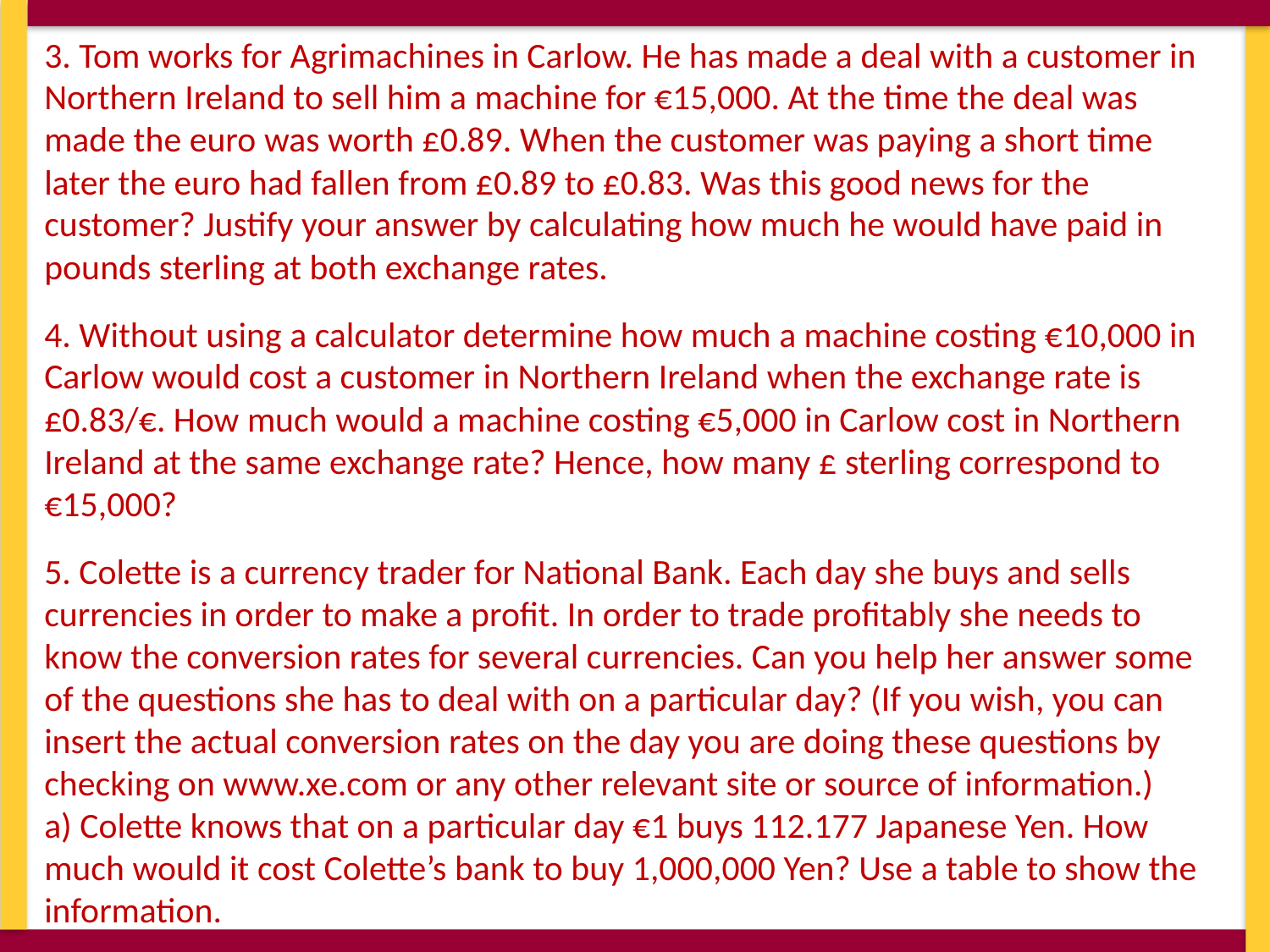

3. Tom works for Agrimachines in Carlow. He has made a deal with a customer in Northern Ireland to sell him a machine for €15,000. At the time the deal was made the euro was worth £0.89. When the customer was paying a short time later the euro had fallen from £0.89 to £0.83. Was this good news for the customer? Justify your answer by calculating how much he would have paid in pounds sterling at both exchange rates.

4. Without using a calculator determine how much a machine costing €10,000 in Carlow would cost a customer in Northern Ireland when the exchange rate is £0.83/€. How much would a machine costing €5,000 in Carlow cost in Northern Ireland at the same exchange rate? Hence, how many £ sterling correspond to €15,000?

5. Colette is a currency trader for National Bank. Each day she buys and sells currencies in order to make a profit. In order to trade profitably she needs to know the conversion rates for several currencies. Can you help her answer some of the questions she has to deal with on a particular day? (If you wish, you can insert the actual conversion rates on the day you are doing these questions by checking on www.xe.com or any other relevant site or source of information.)
a) Colette knows that on a particular day €1 buys 112.177 Japanese Yen. How much would it cost Colette’s bank to buy 1,000,000 Yen? Use a table to show the information.